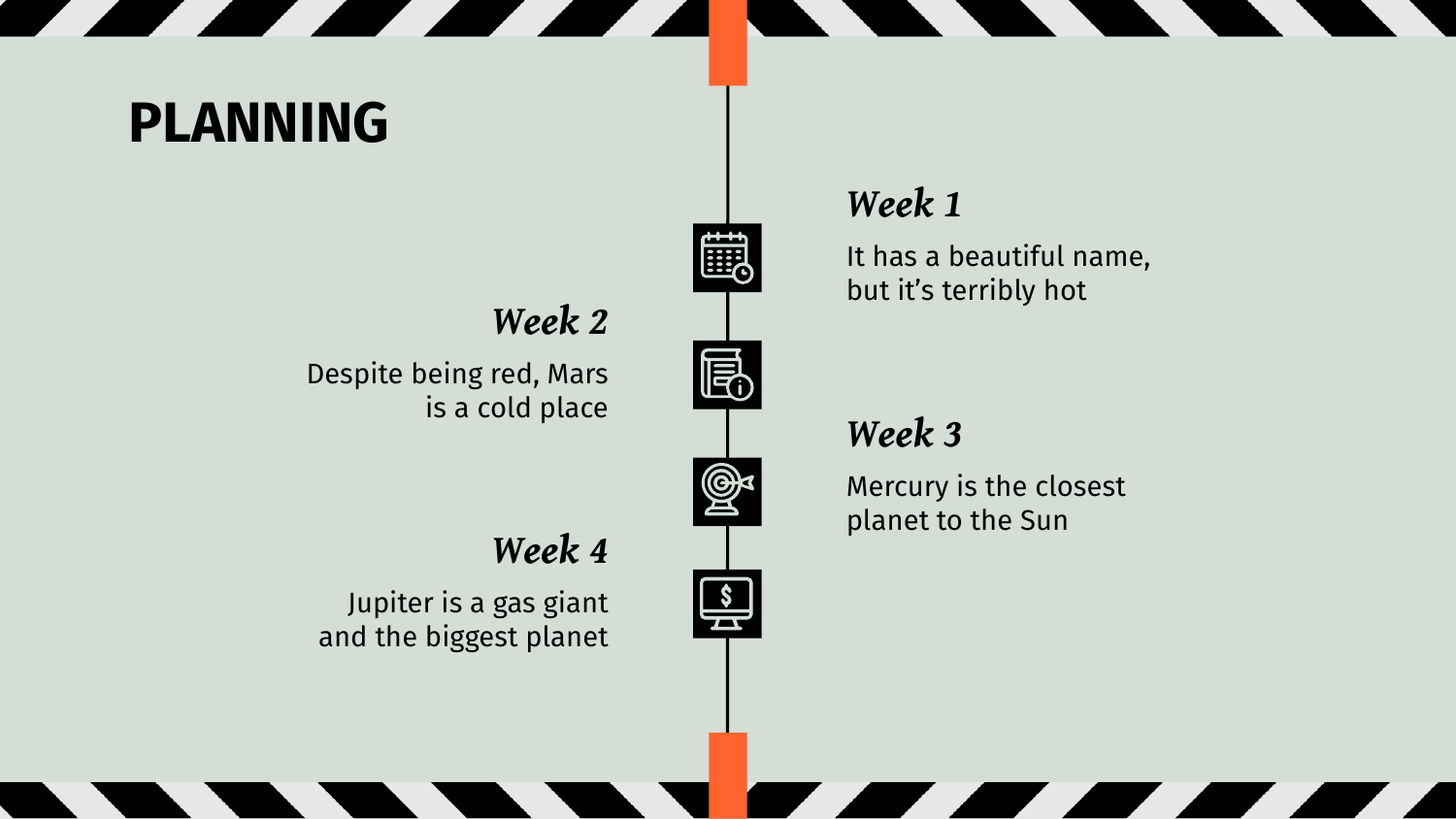

# PLANNING
Week 1

It has a beautiful name, but it’s terribly hot

Week 2

Despite being red, Mars is a cold place

Week 3
Mercury is the closest planet to the Sun

Week 4
Jupiter is a gas giant and the biggest planet